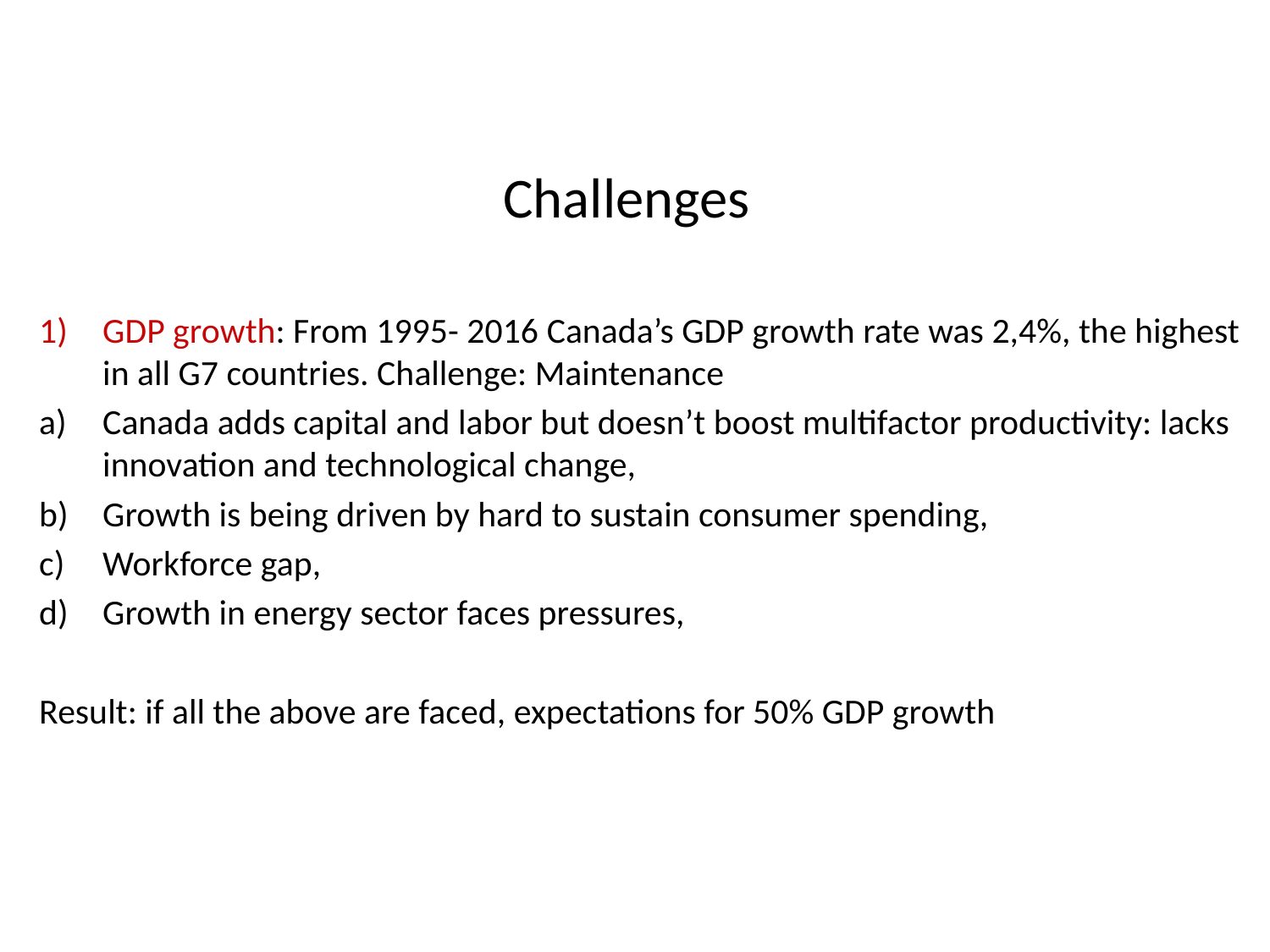

# Challenges

GDP growth: From 1995- 2016 Canada’s GDP growth rate was 2,4%, the highest in all G7 countries. Challenge: Maintenance
Canada adds capital and labor but doesn’t boost multifactor productivity: lacks innovation and technological change,
Growth is being driven by hard to sustain consumer spending,
Workforce gap,
Growth in energy sector faces pressures,

Result: if all the above are faced, expectations for 50% GDP growth